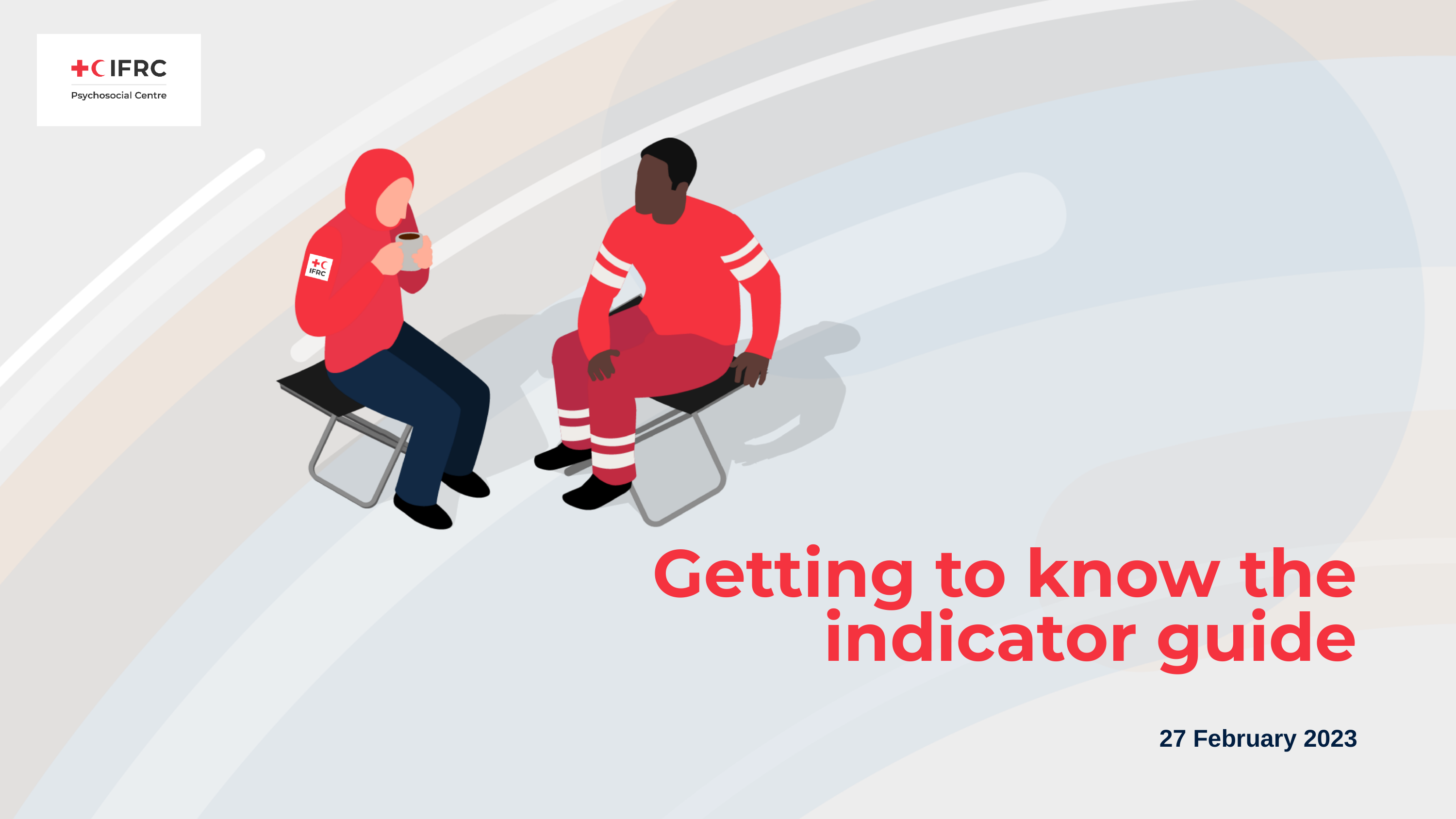

# Getting to know the indicator guide